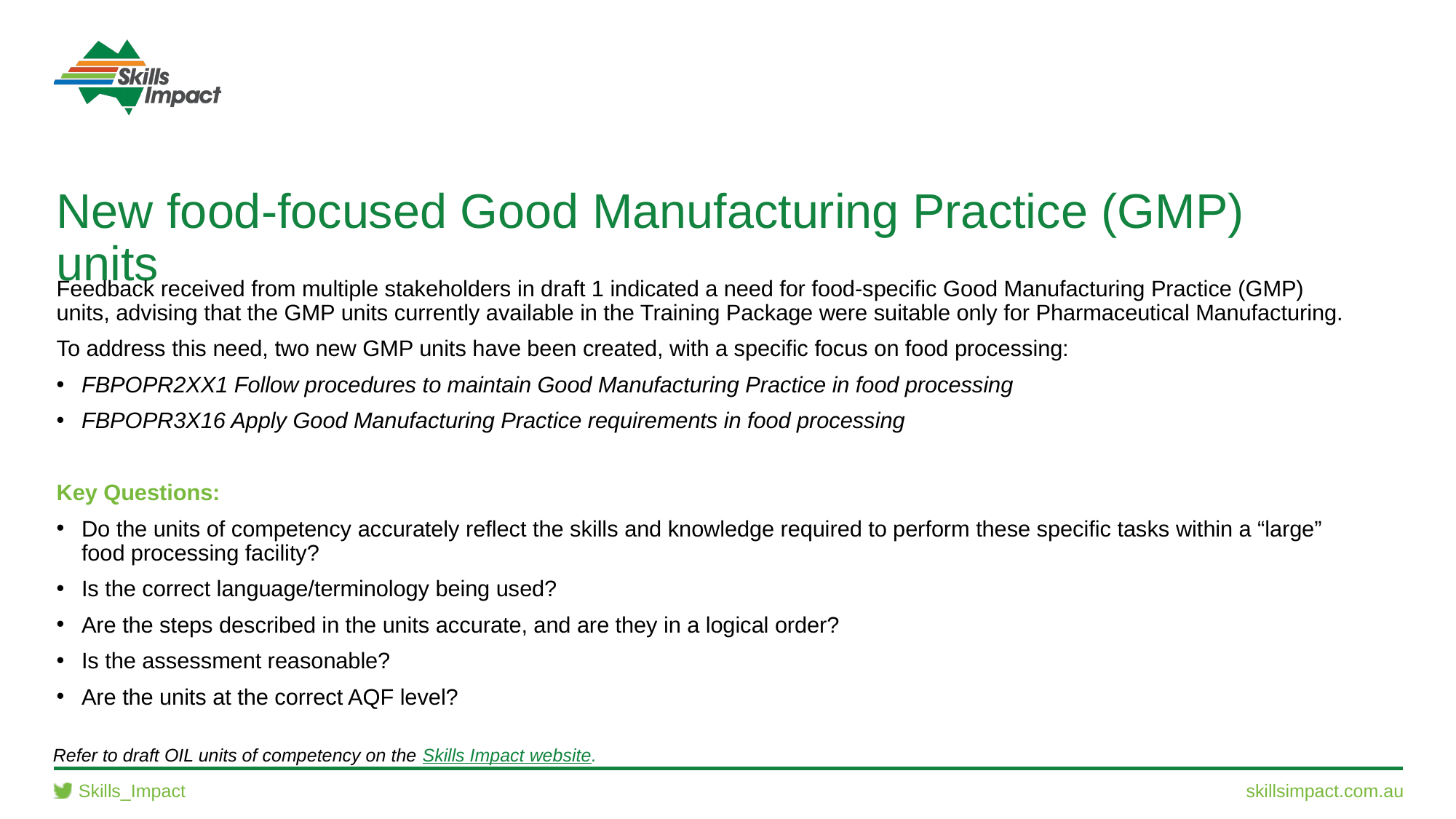

# New food-focused Good Manufacturing Practice (GMP) units
Feedback received from multiple stakeholders in draft 1 indicated a need for food-specific Good Manufacturing Practice (GMP) units, advising that the GMP units currently available in the Training Package were suitable only for Pharmaceutical Manufacturing.
To address this need, two new GMP units have been created, with a specific focus on food processing:
FBPOPR2XX1 Follow procedures to maintain Good Manufacturing Practice in food processing
FBPOPR3X16 Apply Good Manufacturing Practice requirements in food processing

Key Questions:
Do the units of competency accurately reflect the skills and knowledge required to perform these specific tasks within a “large” food processing facility?
Is the correct language/terminology being used?
Are the steps described in the units accurate, and are they in a logical order?
Is the assessment reasonable?
Are the units at the correct AQF level?

Refer to draft OIL units of competency on the Skills Impact website.